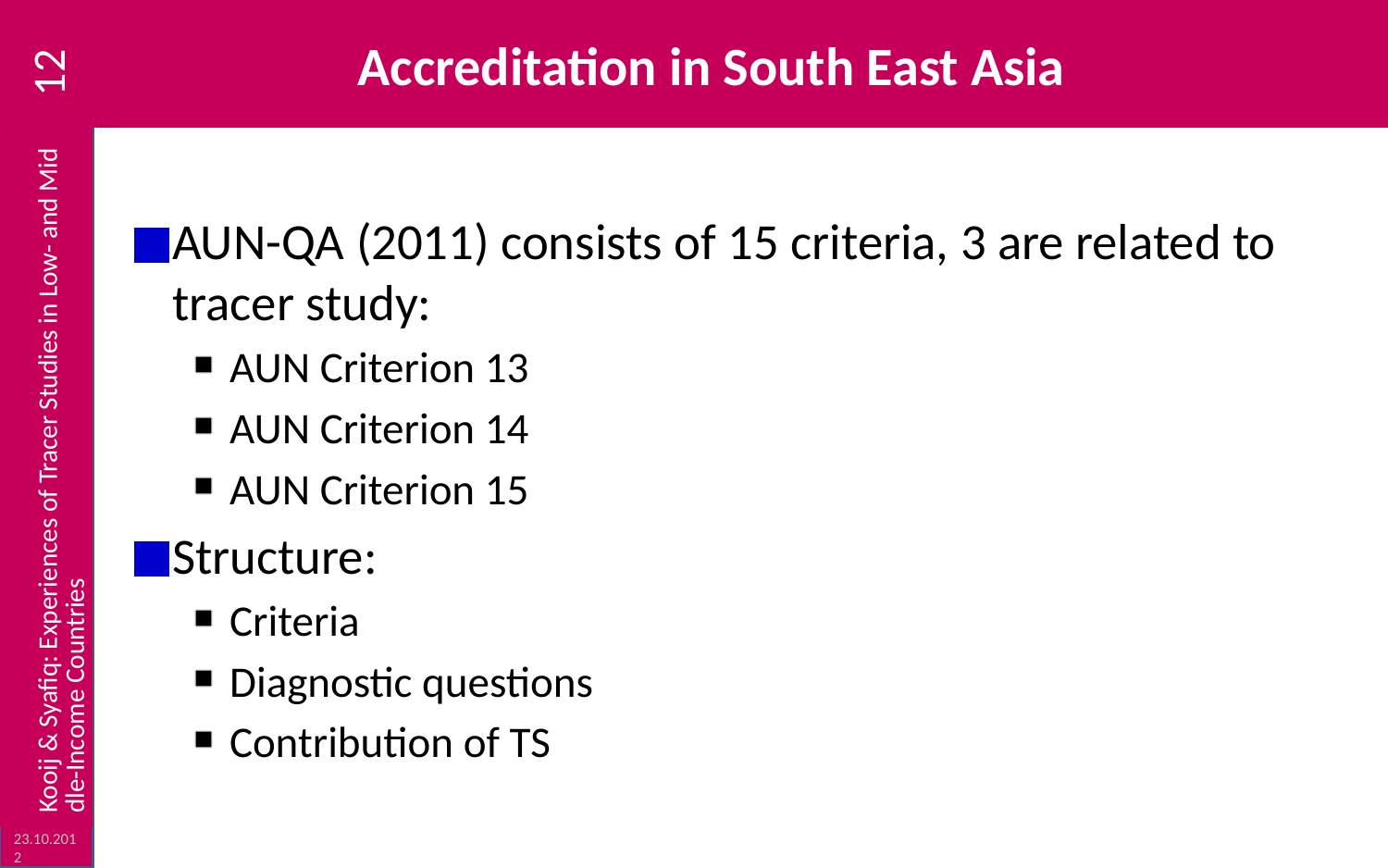

# Accreditation in South East Asia
12
AUN-QA (2011) consists of 15 criteria, 3 are related to tracer study:
AUN Criterion 13
AUN Criterion 14
AUN Criterion 15
Structure:
Criteria
Diagnostic questions
Contribution of TS
Kooij & Syafiq: Experiences of Tracer Studies in Low- and Middle-Income Countries
23.10.2012